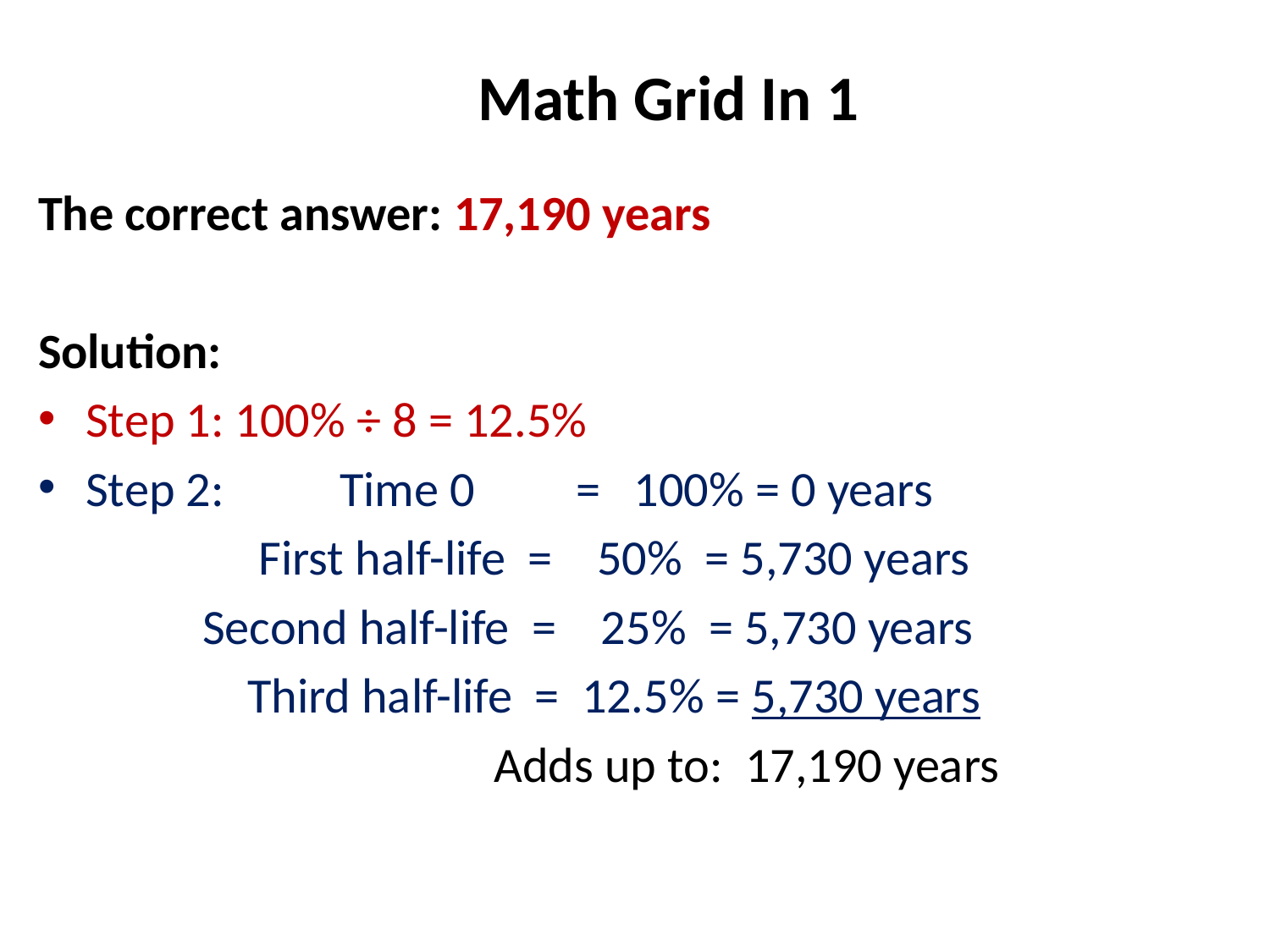

# Math Grid In 1
The correct answer: 17,190 years

Solution:
Step 1: 100% ÷ 8 = 12.5%
Step 2: 	Time 0         =   100% = 0 years
              First half-life  =    50%  = 5,730 years
         Second half-life  =    25%  = 5,730 years
             Third half-life  =  12.5% = 5,730 years
                                   Adds up to:  17,190 years